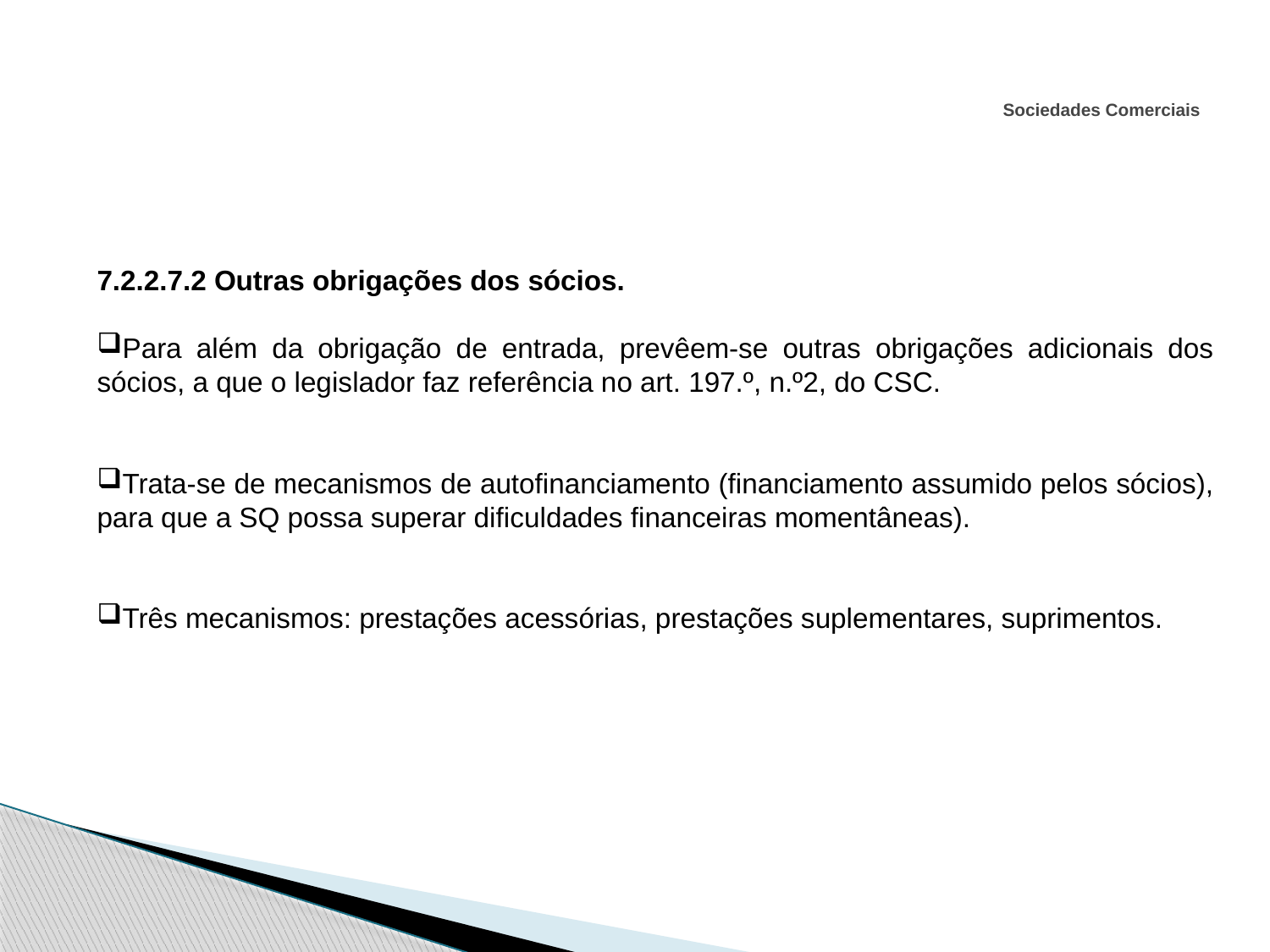

# Sociedades Comerciais

7.2.2.7.2 Outras obrigações dos sócios.

Para além da obrigação de entrada, prevêem-se outras obrigações adicionais dos sócios, a que o legislador faz referência no art. 197.º, n.º2, do CSC.

Trata-se de mecanismos de autofinanciamento (financiamento assumido pelos sócios), para que a SQ possa superar dificuldades financeiras momentâneas).

Três mecanismos: prestações acessórias, prestações suplementares, suprimentos.